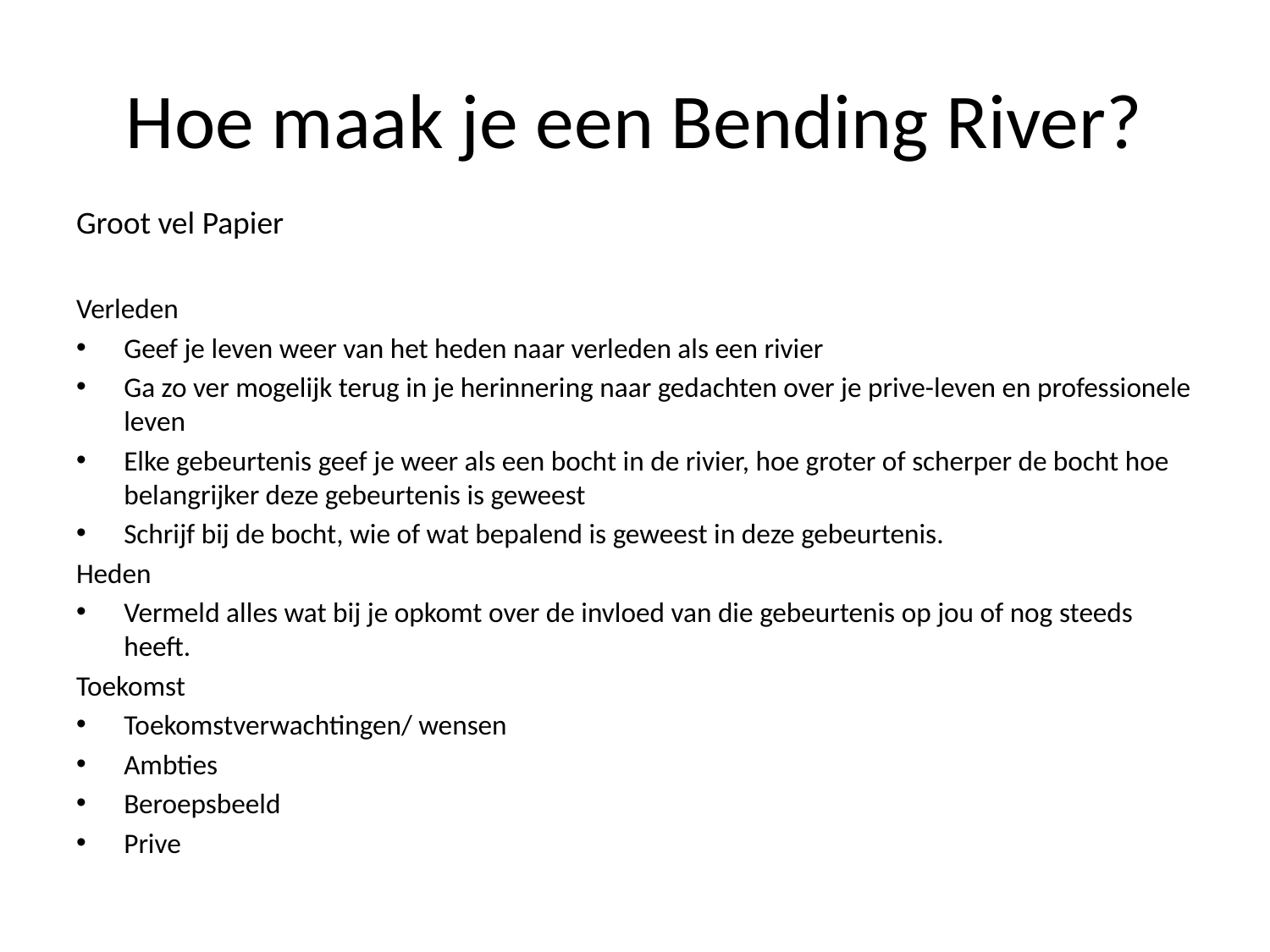

# Hoe maak je een Bending River?
Groot vel Papier

Verleden
Geef je leven weer van het heden naar verleden als een rivier
Ga zo ver mogelijk terug in je herinnering naar gedachten over je prive-leven en professionele leven
Elke gebeurtenis geef je weer als een bocht in de rivier, hoe groter of scherper de bocht hoe belangrijker deze gebeurtenis is geweest
Schrijf bij de bocht, wie of wat bepalend is geweest in deze gebeurtenis.
Heden
Vermeld alles wat bij je opkomt over de invloed van die gebeurtenis op jou of nog steeds heeft.
Toekomst
Toekomstverwachtingen/ wensen
Ambties
Beroepsbeeld
Prive